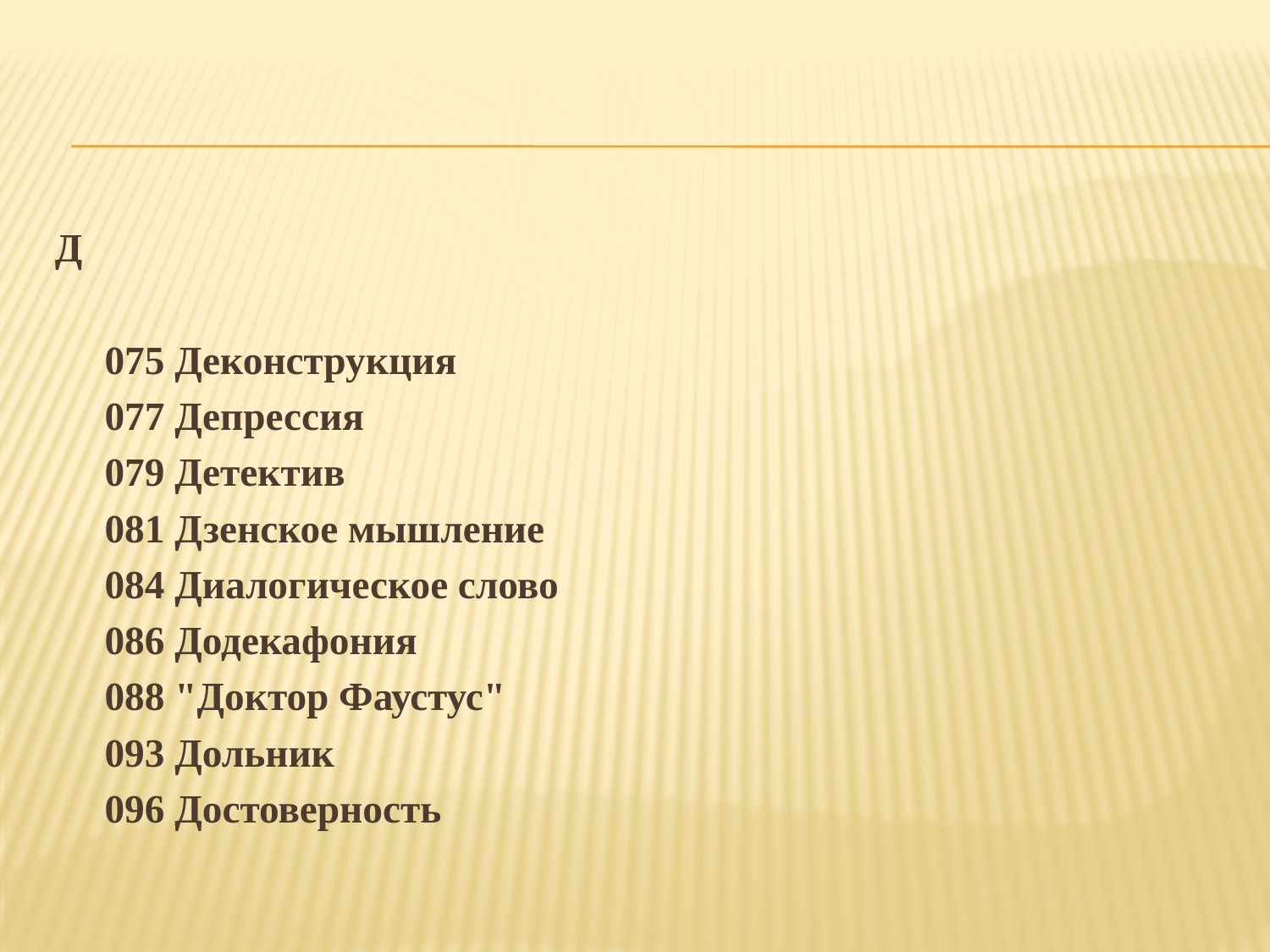

#
Д

     075 Деконструкция
     077 Депрессия
     079 Детектив
     081 Дзенское мышление
     084 Диалогическое слово
     086 Додекафония
     088 "Доктор Фаустус"
     093 Дольник
     096 Достоверность